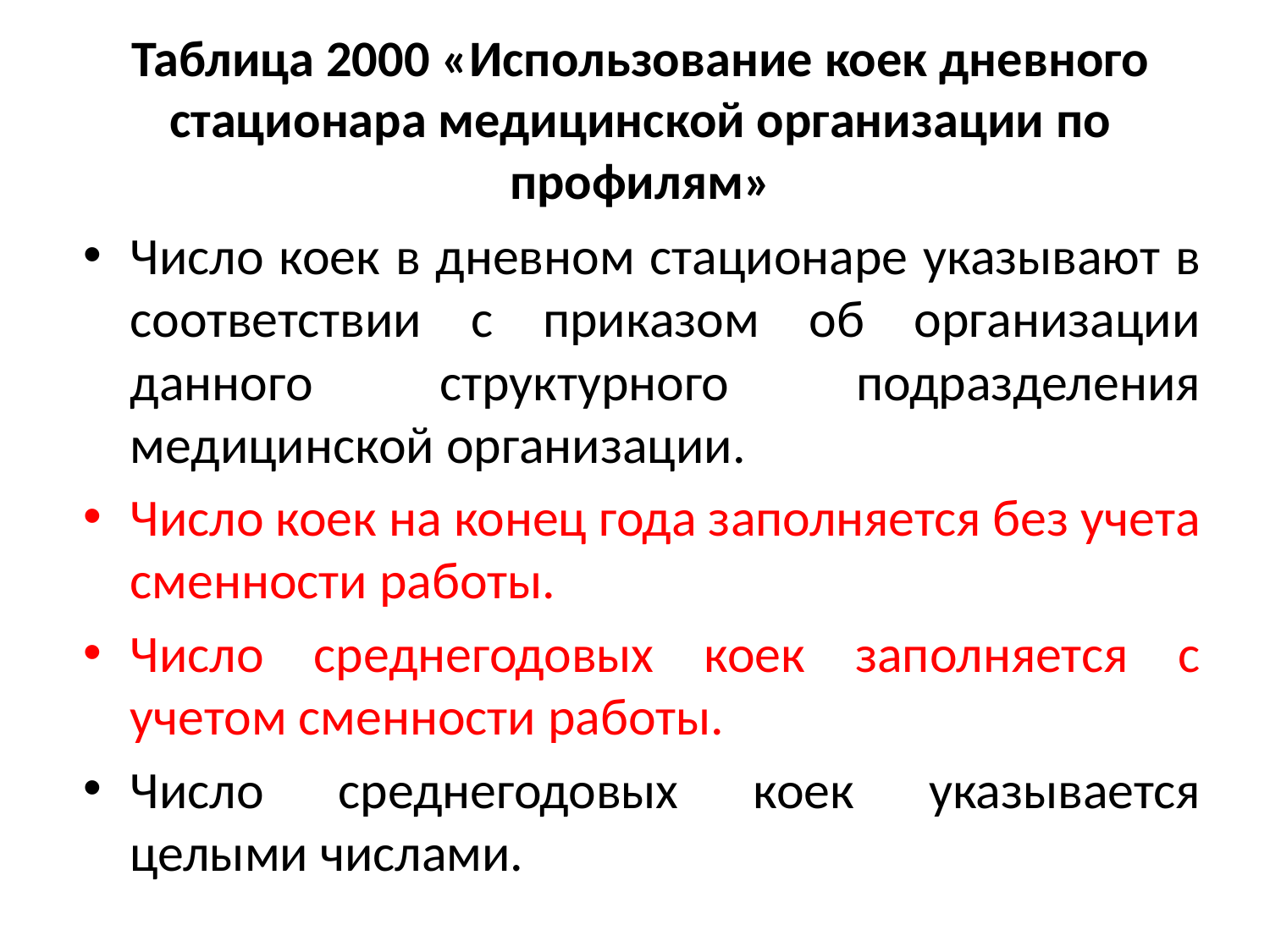

# Таблица 2000 «Использование коек дневного стационара медицинской организации по профилям»
Число коек в дневном стационаре указывают в соответствии с приказом об организации данного структурного подразделения медицинской организации.
Число коек на конец года заполняется без учета сменности работы.
Число среднегодовых коек заполняется с учетом сменности работы.
Число среднегодовых коек указывается целыми числами.